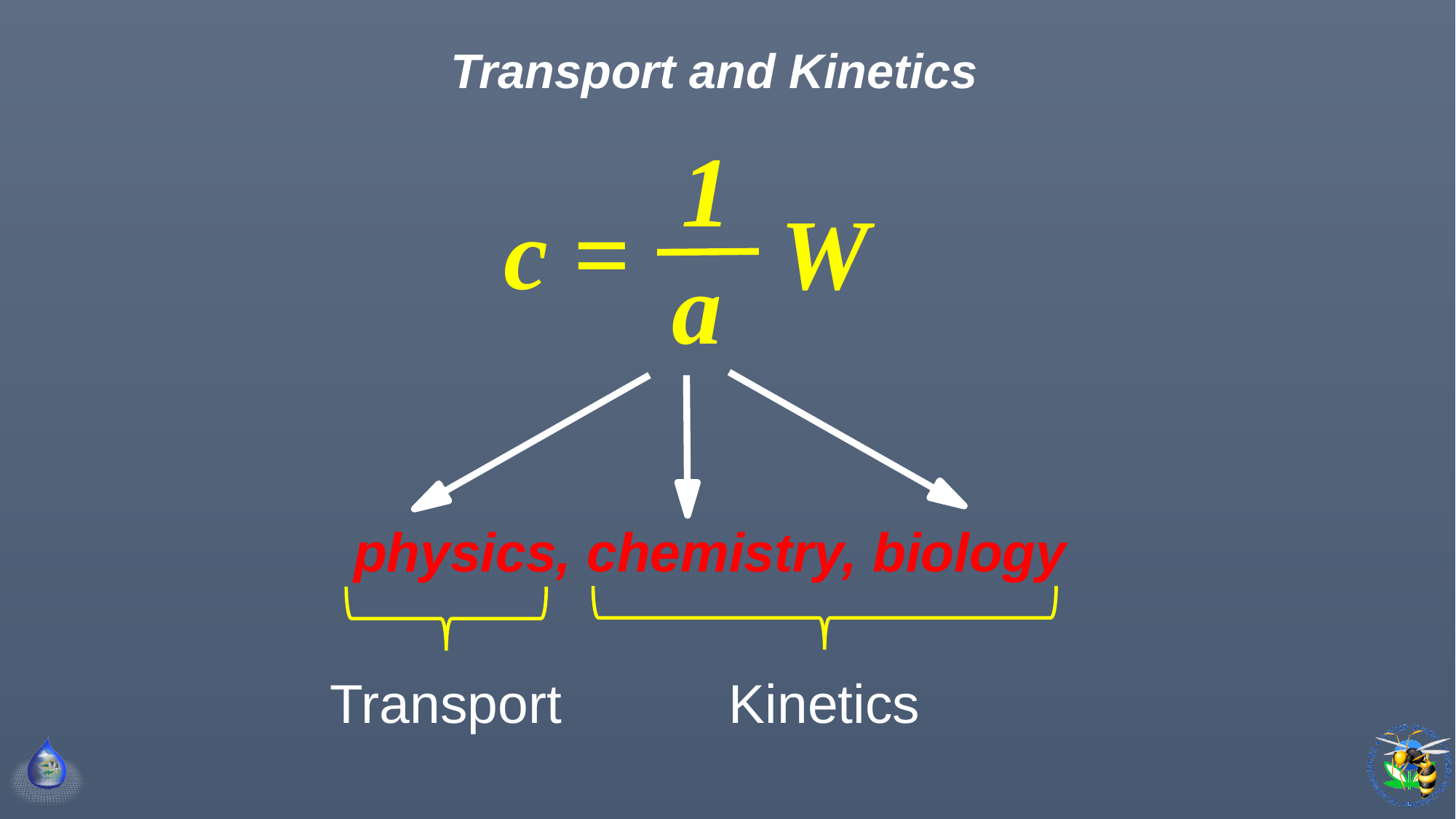

Transport and Kinetics
1
c =      W
a

physics, chemistry, biology

Transport
Kinetics